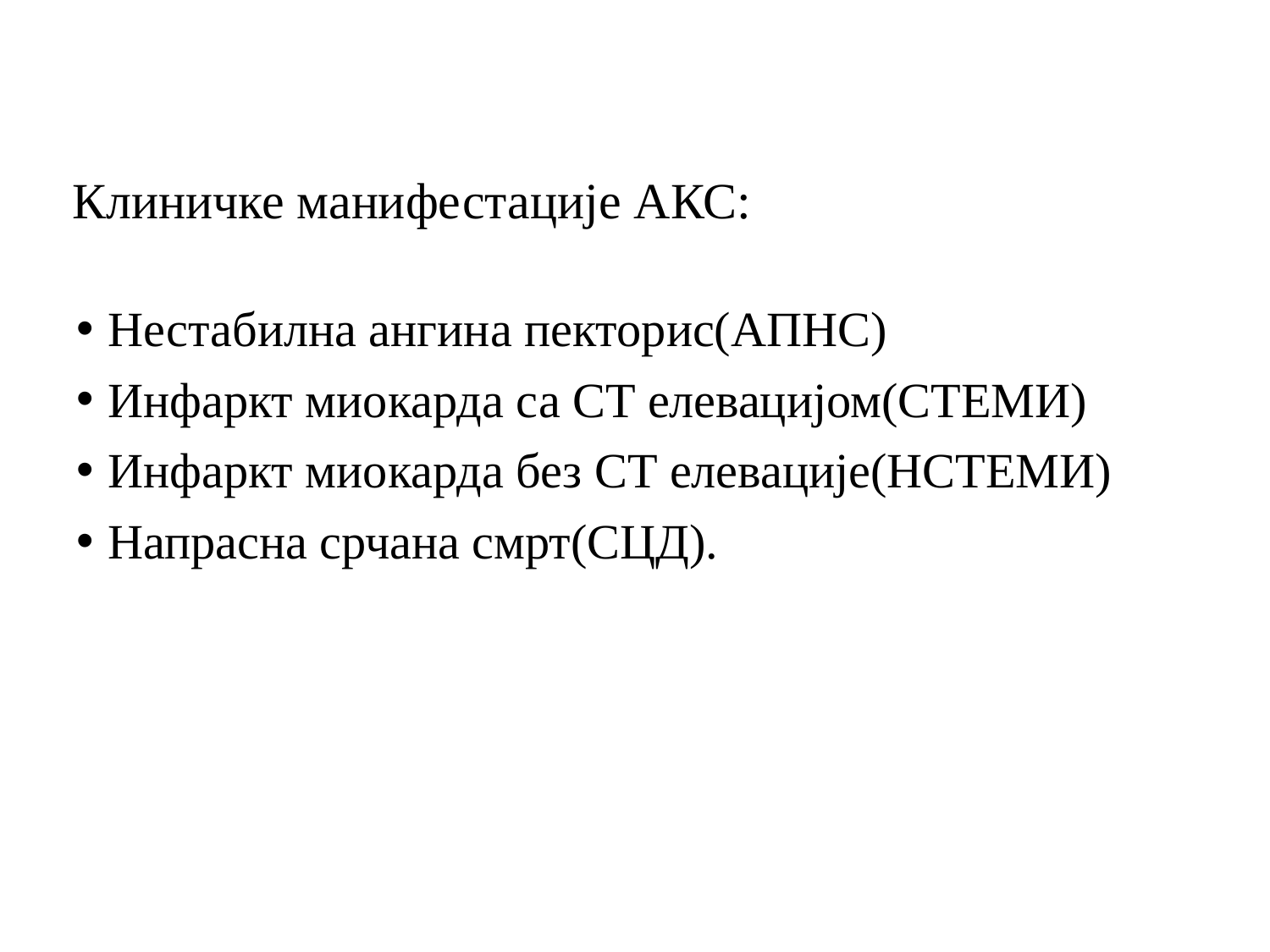

# Клиничке манифестације АКС:
Нестабилна ангина пекторис(АПНС)
Инфаркт миокарда са СТ елевацијом(СТЕМИ)
Инфаркт миокарда без СТ елевације(НСТЕМИ)
Напрасна срчана смрт(СЦД).